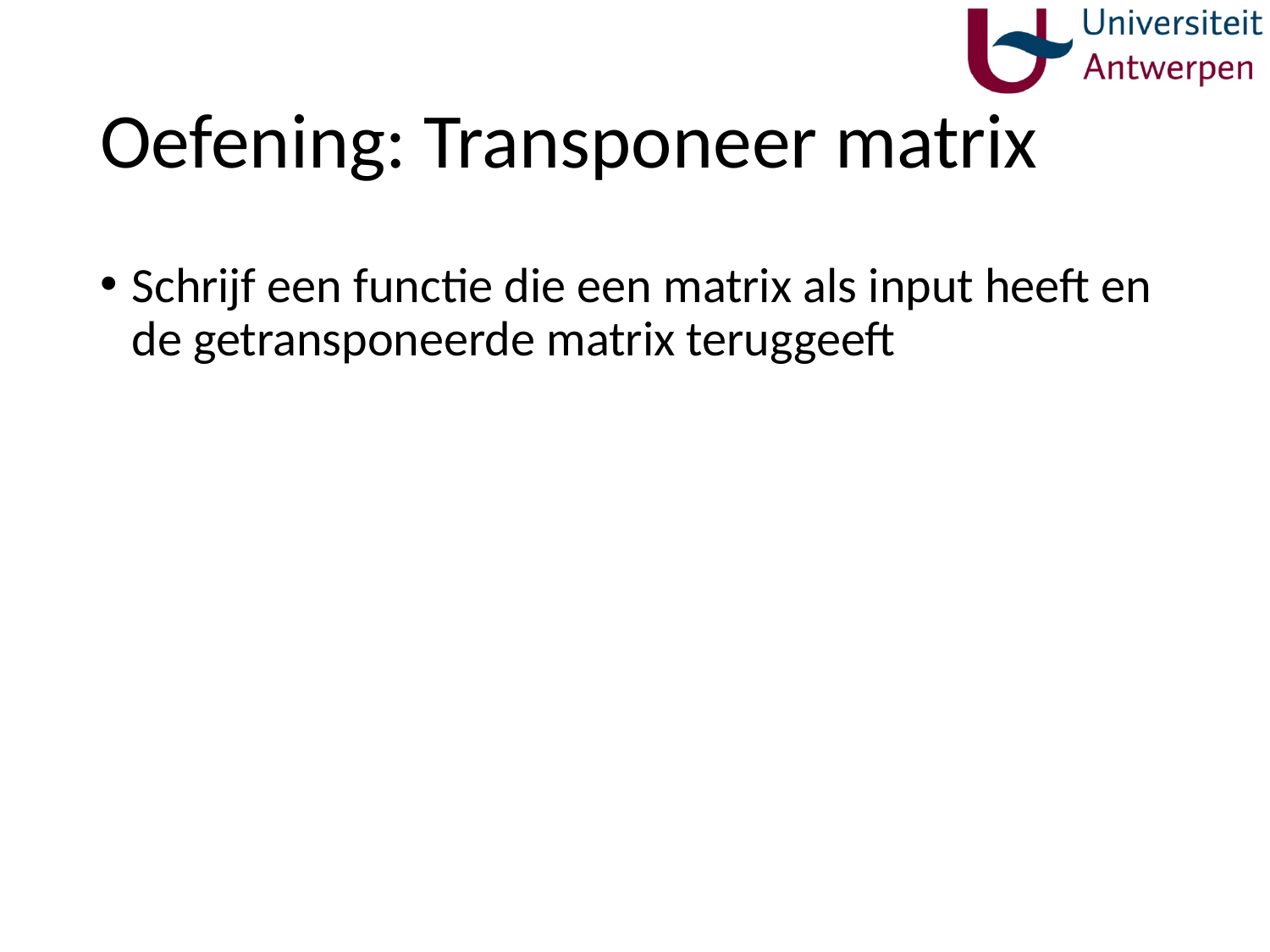

# Oefening: Transponeer matrix
Schrijf een functie die een matrix als input heeft en de getransponeerde matrix teruggeeft